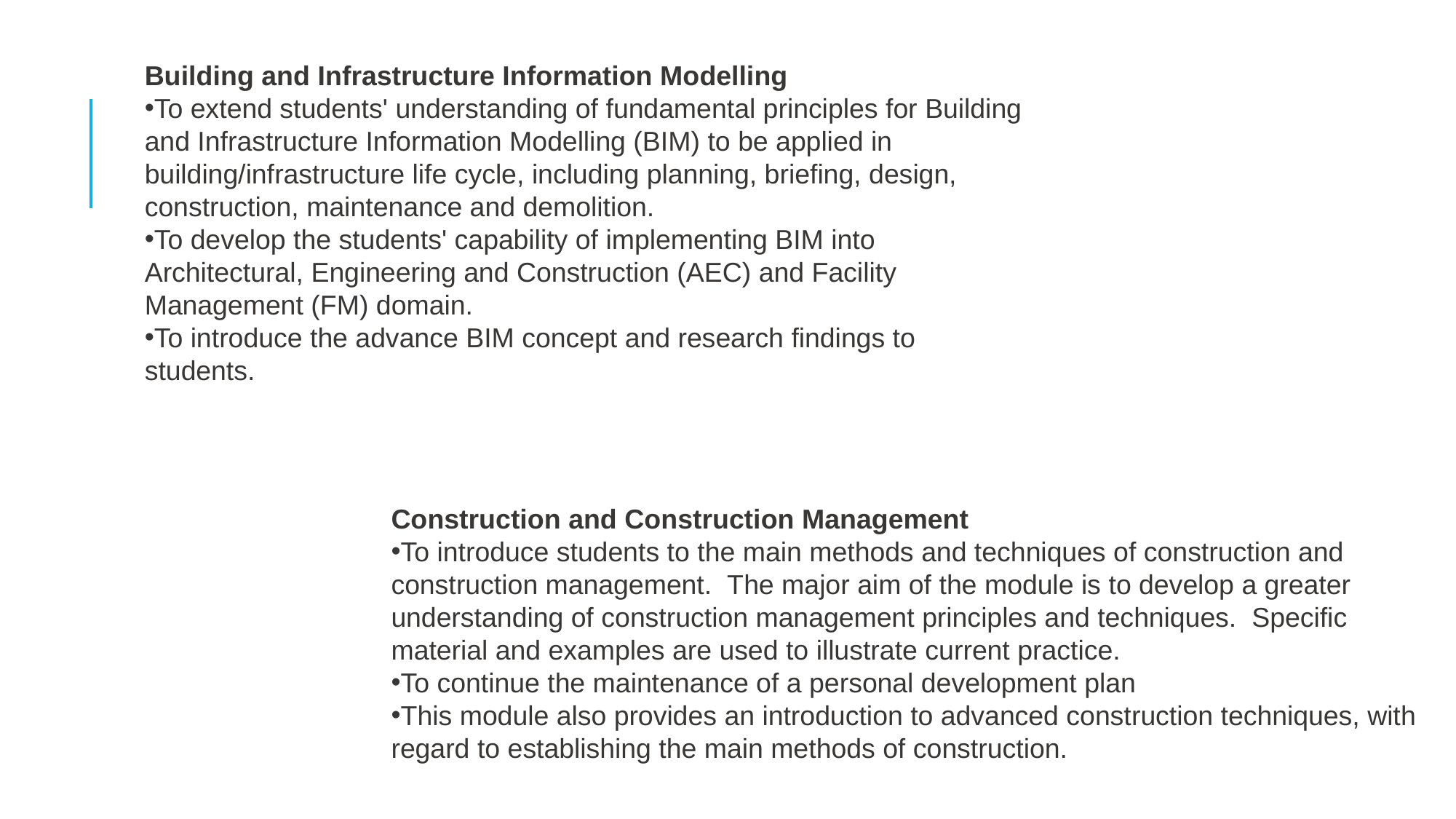

Building and Infrastructure Information Modelling
To extend students' understanding of fundamental principles for Building and Infrastructure Information Modelling (BIM) to be applied in building/infrastructure life cycle, including planning, briefing, design, construction, maintenance and demolition.
To develop the students' capability of implementing BIM into Architectural, Engineering and Construction (AEC) and Facility Management (FM) domain.
To introduce the advance BIM concept and research findings to students.
Construction and Construction Management
To introduce students to the main methods and techniques of construction and construction management.  The major aim of the module is to develop a greater understanding of construction management principles and techniques.  Specific material and examples are used to illustrate current practice.
To continue the maintenance of a personal development plan
This module also provides an introduction to advanced construction techniques, with regard to establishing the main methods of construction.